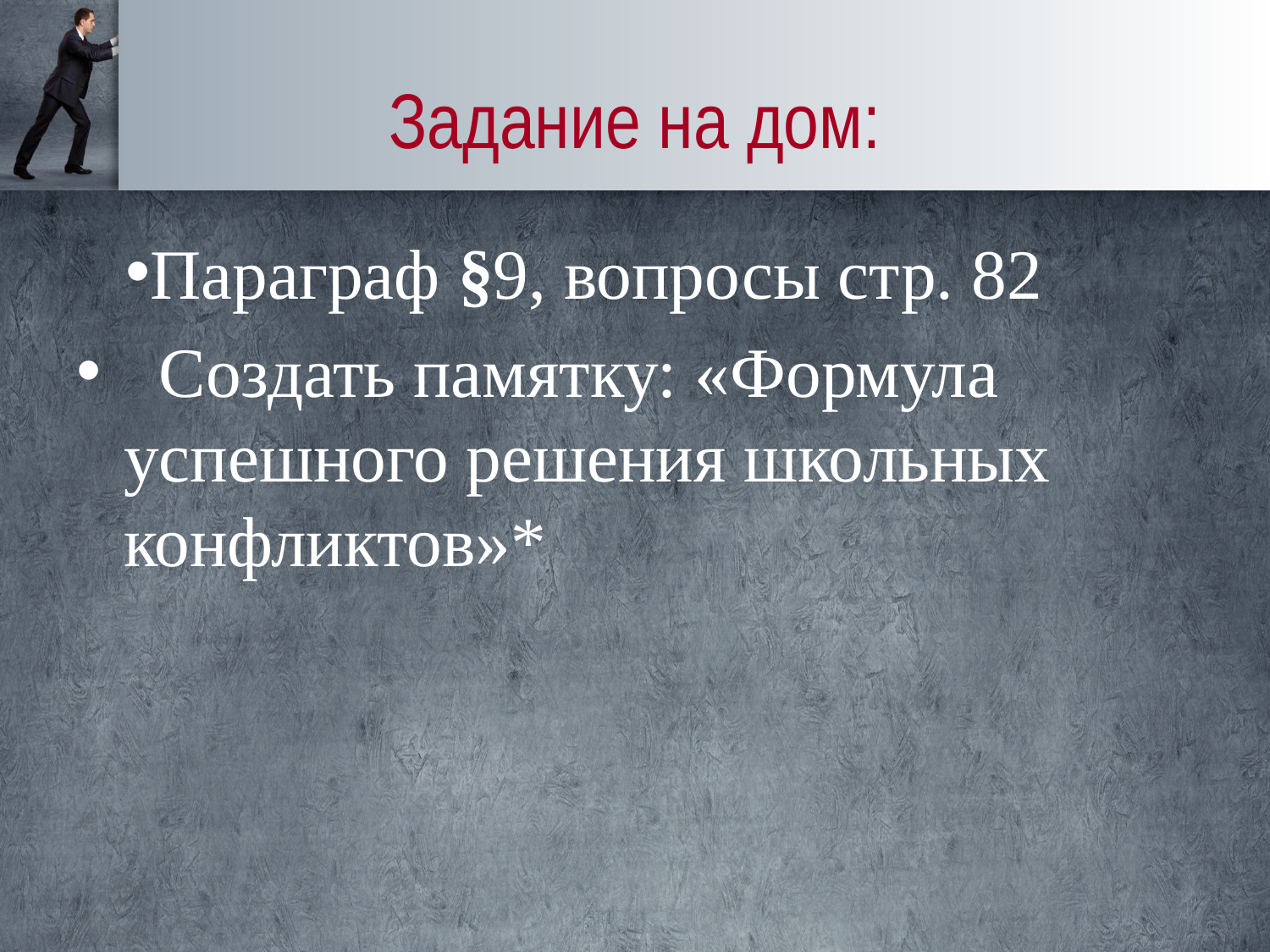

# Задание на дом:
Параграф §9, вопросы стр. 82
  Создать памятку: «Формула успешного решения школьных конфликтов»*